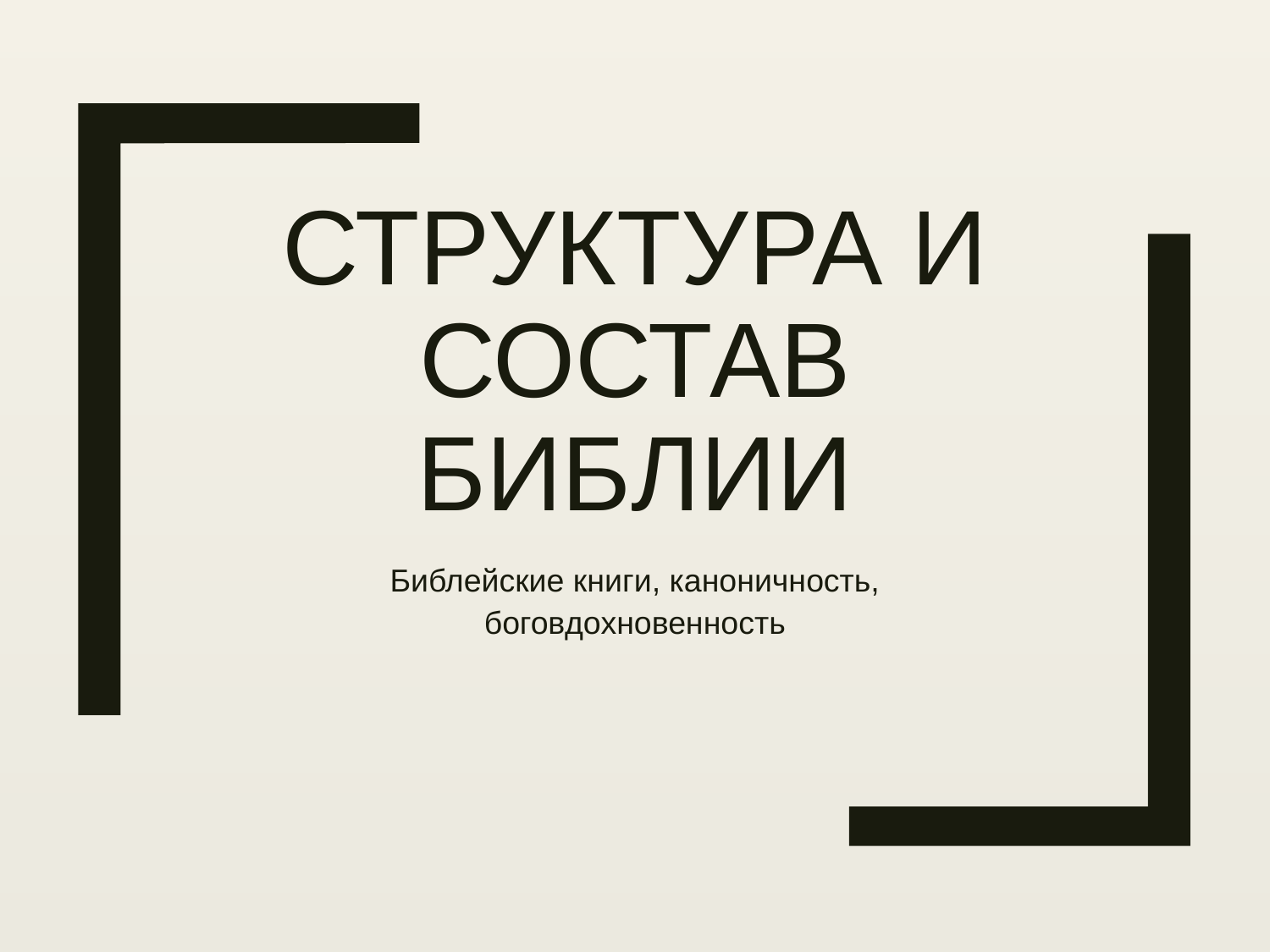

# Структура и состав Библии
Библейские книги, каноничность, боговдохновенность